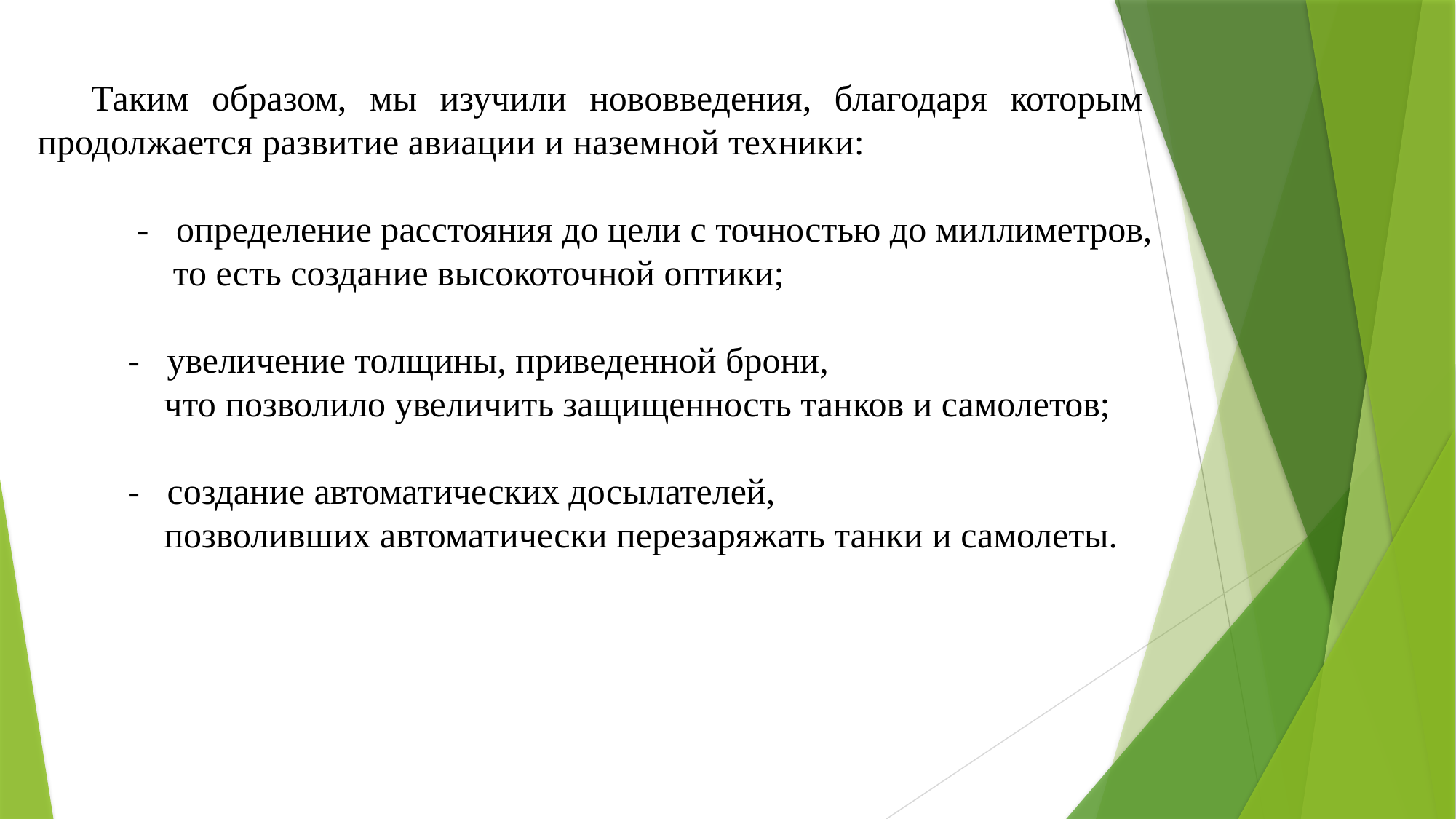

Таким образом, мы изучили нововведения, благодаря которым  продолжается развитие авиации и наземной техники:

     -   определение расстояния до цели с точностью до миллиметров,
         то есть создание высокоточной оптики;

    -   увеличение толщины, приведенной брони,
        что позволило увеличить защищенность танков и самолетов;

    -   создание автоматических досылателей,
        позволивших автоматически перезаряжать танки и самолеты.